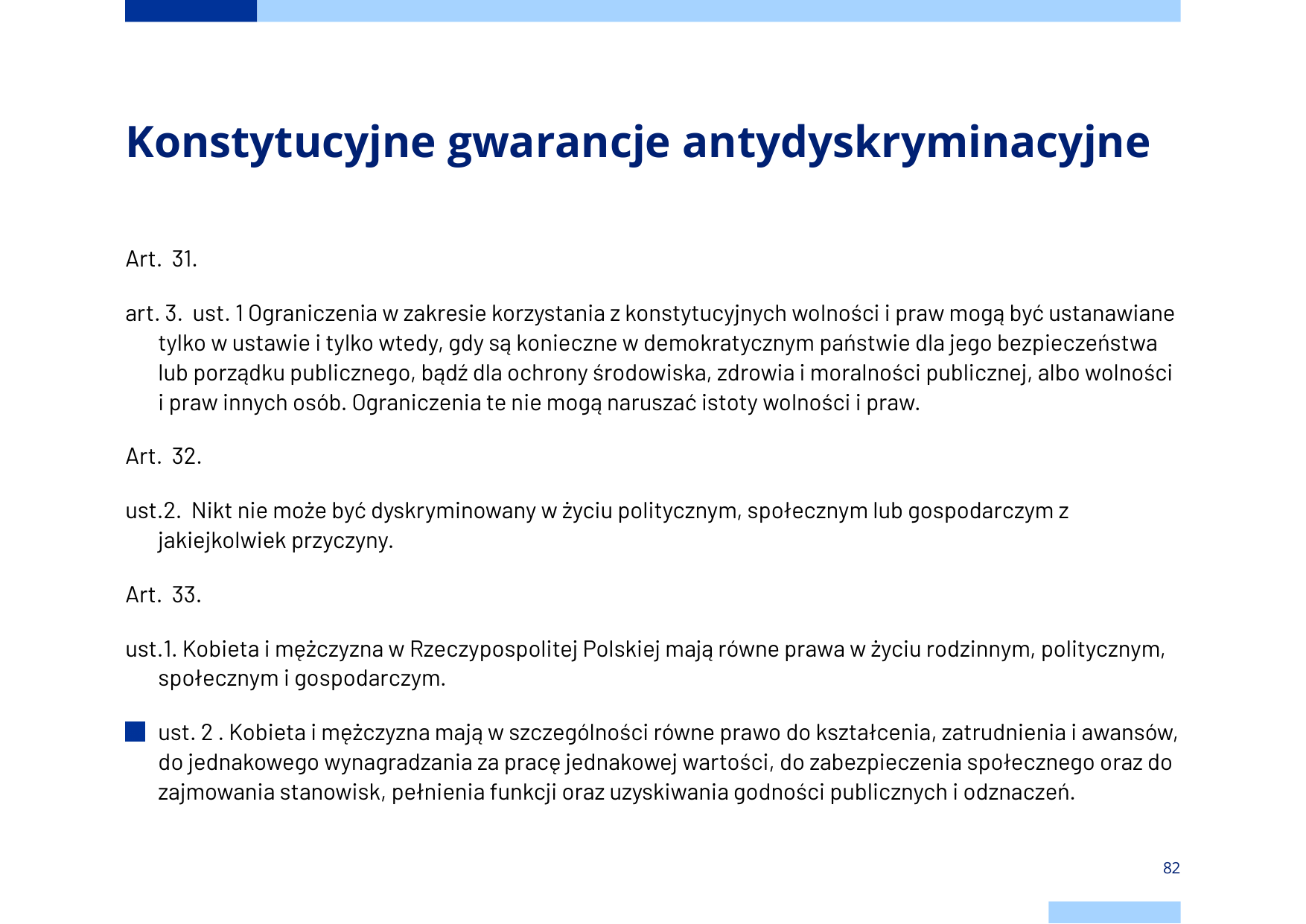

# Konstytucyjne gwarancje antydyskryminacyjne
Art.  31.
art. 3.  ust. 1 Ograniczenia w zakresie korzystania z konstytucyjnych wolności i praw mogą być ustanawiane tylko w ustawie i tylko wtedy, gdy są konieczne w demokratycznym państwie dla jego bezpieczeństwa lub porządku publicznego, bądź dla ochrony środowiska, zdrowia i moralności publicznej, albo wolności i praw innych osób. Ograniczenia te nie mogą naruszać istoty wolności i praw.
Art.  32.
ust.2.  Nikt nie może być dyskryminowany w życiu politycznym, społecznym lub gospodarczym z jakiejkolwiek przyczyny.
Art.  33.
ust.1. Kobieta i mężczyzna w Rzeczypospolitej Polskiej mają równe prawa w życiu rodzinnym, politycznym, społecznym i gospodarczym.
ust. 2 . Kobieta i mężczyzna mają w szczególności równe prawo do kształcenia, zatrudnienia i awansów, do jednakowego wynagradzania za pracę jednakowej wartości, do zabezpieczenia społecznego oraz do zajmowania stanowisk, pełnienia funkcji oraz uzyskiwania godności publicznych i odznaczeń.

82